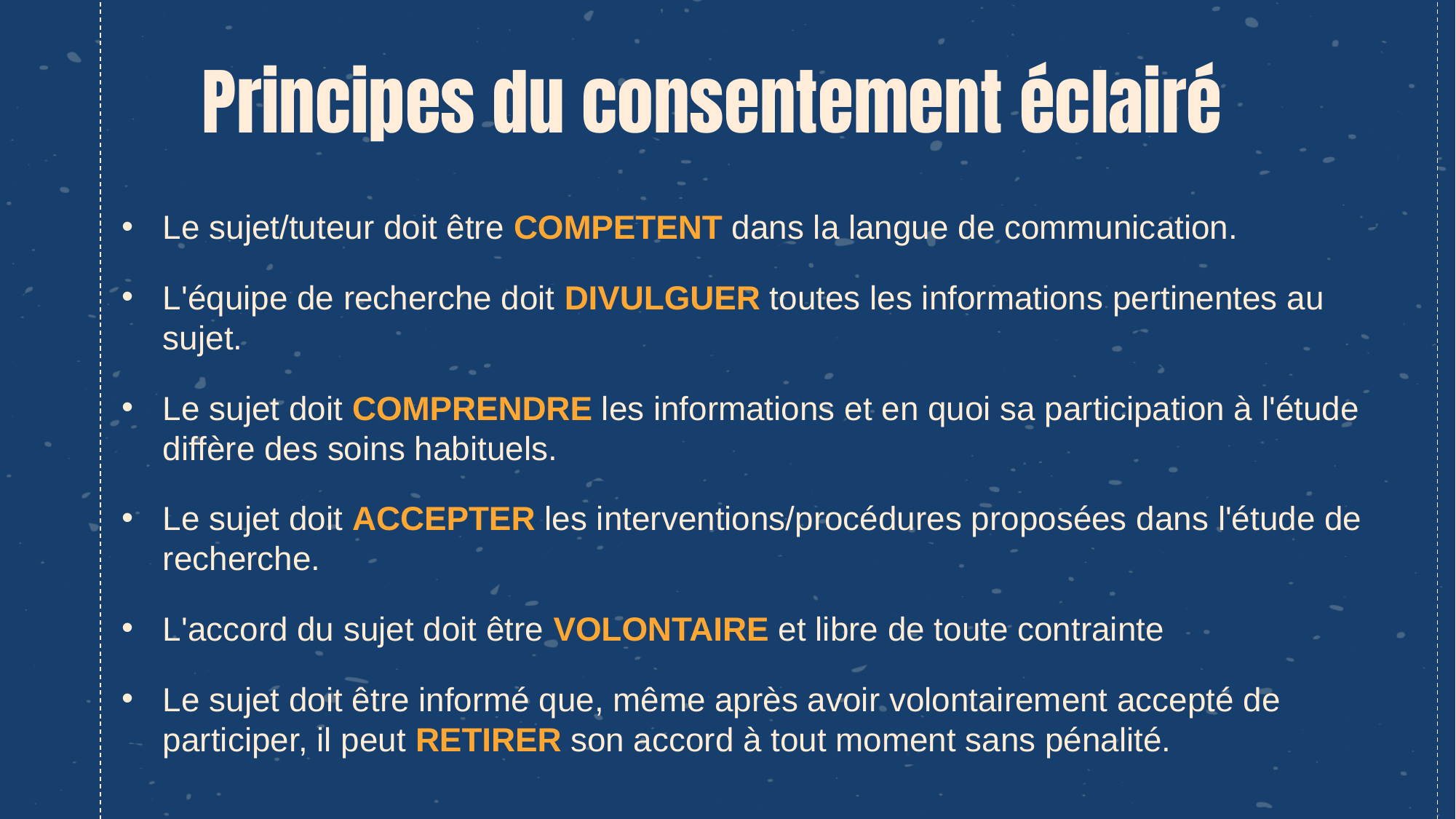

# Principes du consentement éclairé
Le sujet/tuteur doit être COMPETENT dans la langue de communication.
L'équipe de recherche doit DIVULGUER toutes les informations pertinentes au sujet.
Le sujet doit COMPRENDRE les informations et en quoi sa participation à l'étude diffère des soins habituels.
Le sujet doit ACCEPTER les interventions/procédures proposées dans l'étude de recherche.
L'accord du sujet doit être VOLONTAIRE et libre de toute contrainte
Le sujet doit être informé que, même après avoir volontairement accepté de participer, il peut RETIRER son accord à tout moment sans pénalité.